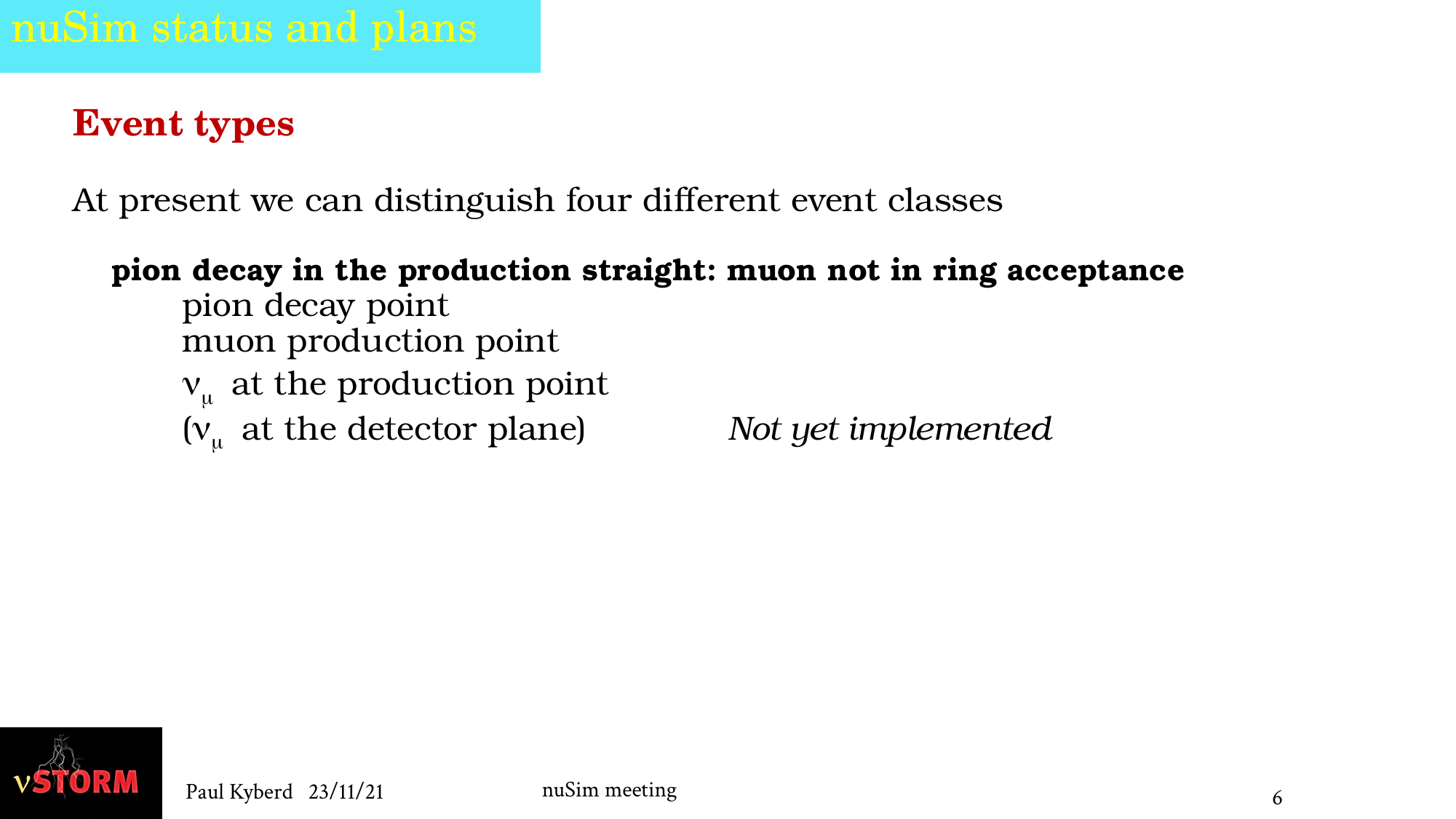

nuSim status and plans
Event types

At present we can distinguish four different event classes

    pion decay in the production straight: muon not in ring acceptance
	pion decay point
	muon production point
	νμ at the production point
	(νμ at the detector plane)		Not yet implemented

nuSim meeting
Paul Kyberd   23/11/21
6